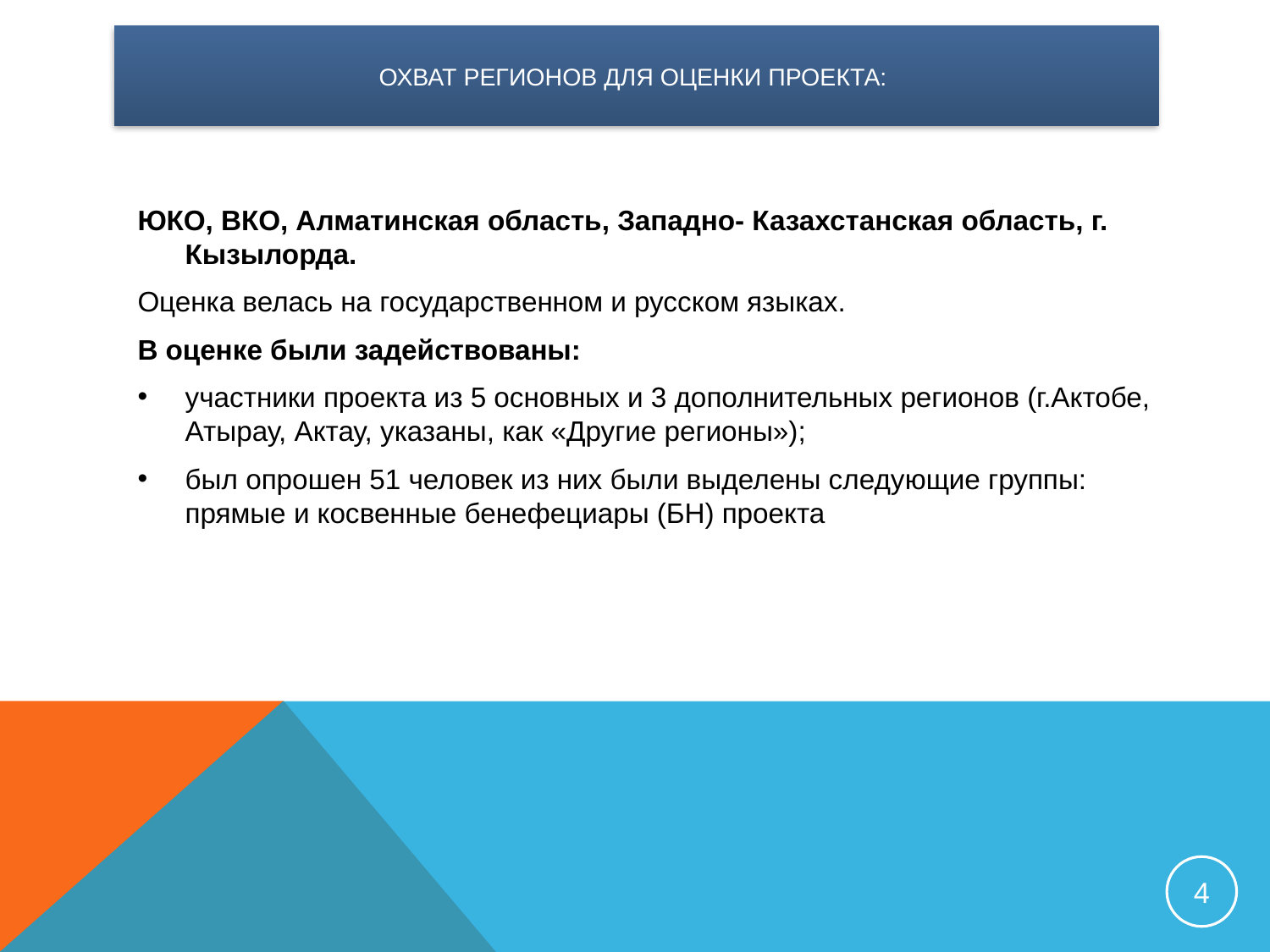

# Охват регионов для оценки проекта:
ЮКО, ВКО, Алматинская область, Западно- Казахстанская область, г. Кызылорда.
Оценка велась на государственном и русском языках.
В оценке были задействованы:
участники проекта из 5 основных и 3 дополнительных регионов (г.Актобе, Атырау, Актау, указаны, как «Другие регионы»);
был опрошен 51 человек из них были выделены следующие группы: прямые и косвенные бенефециары (БН) проекта

4